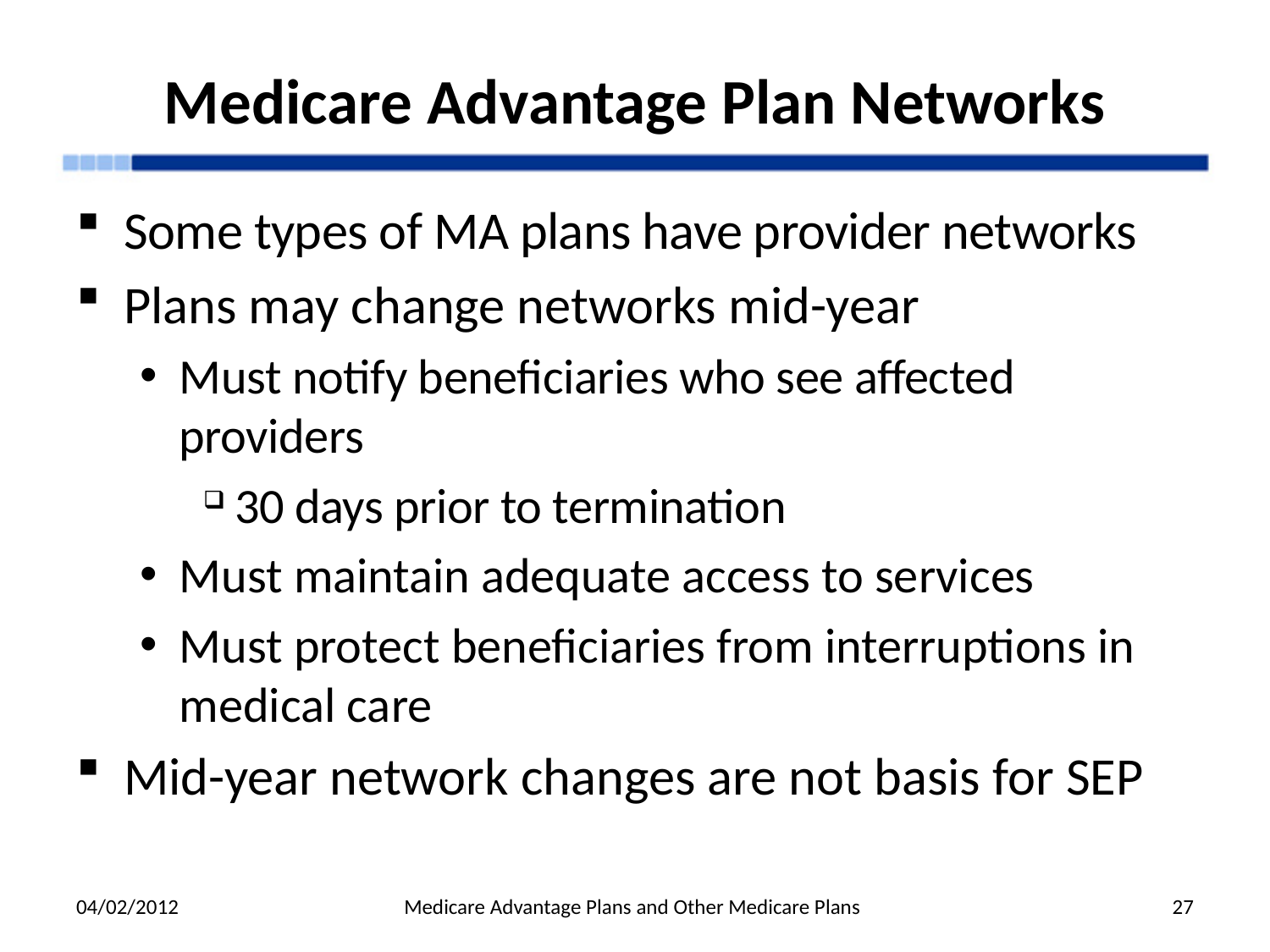

# Medicare Advantage Plan Networks
Some types of MA plans have provider networks
Plans may change networks mid-year
Must notify beneficiaries who see affected providers
30 days prior to termination
Must maintain adequate access to services
Must protect beneficiaries from interruptions in medical care
Mid-year network changes are not basis for SEP
04/02/2012
Medicare Advantage Plans and Other Medicare Plans
27